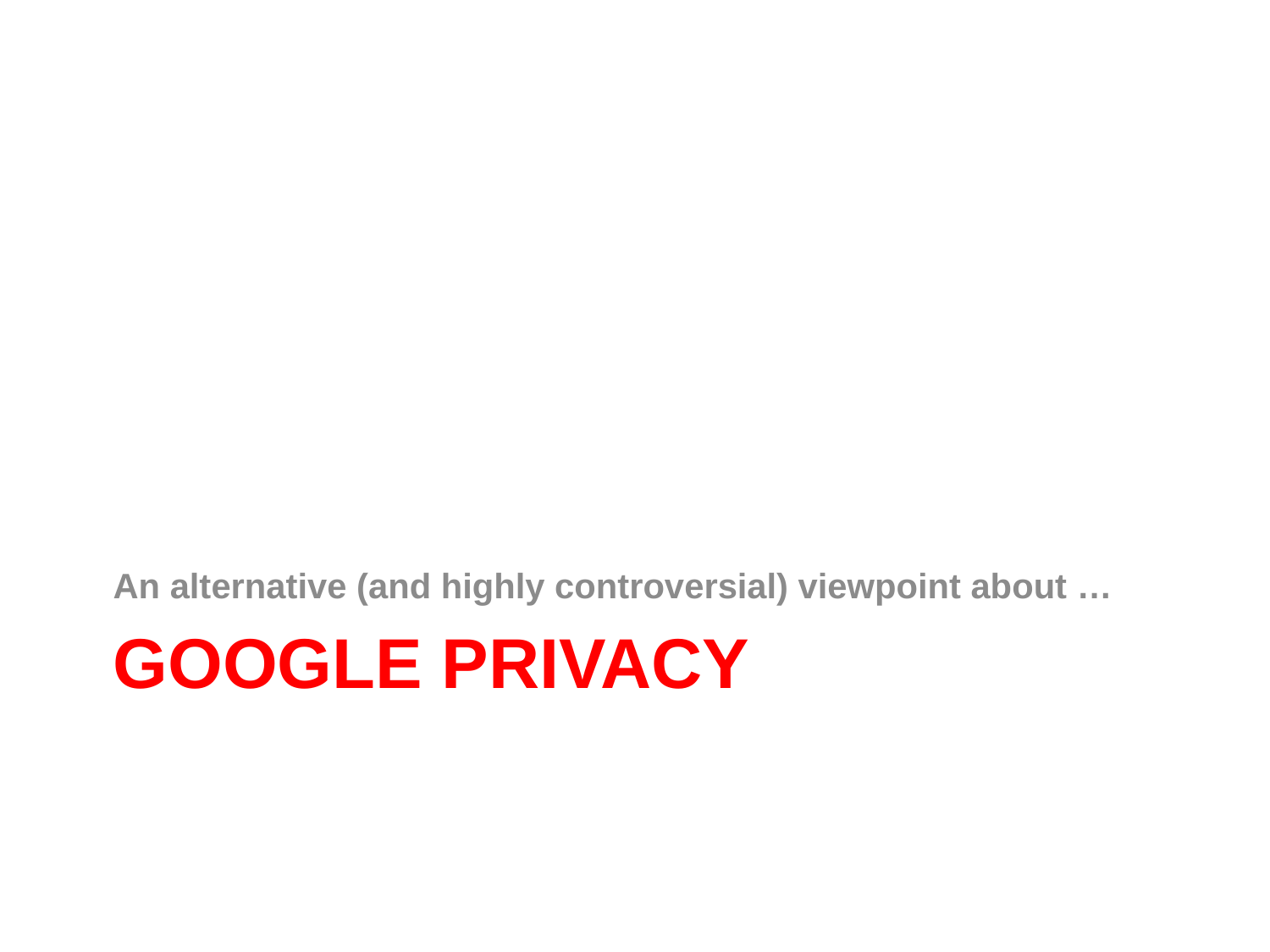

An alternative (and highly controversial) viewpoint about …
# Google privacy